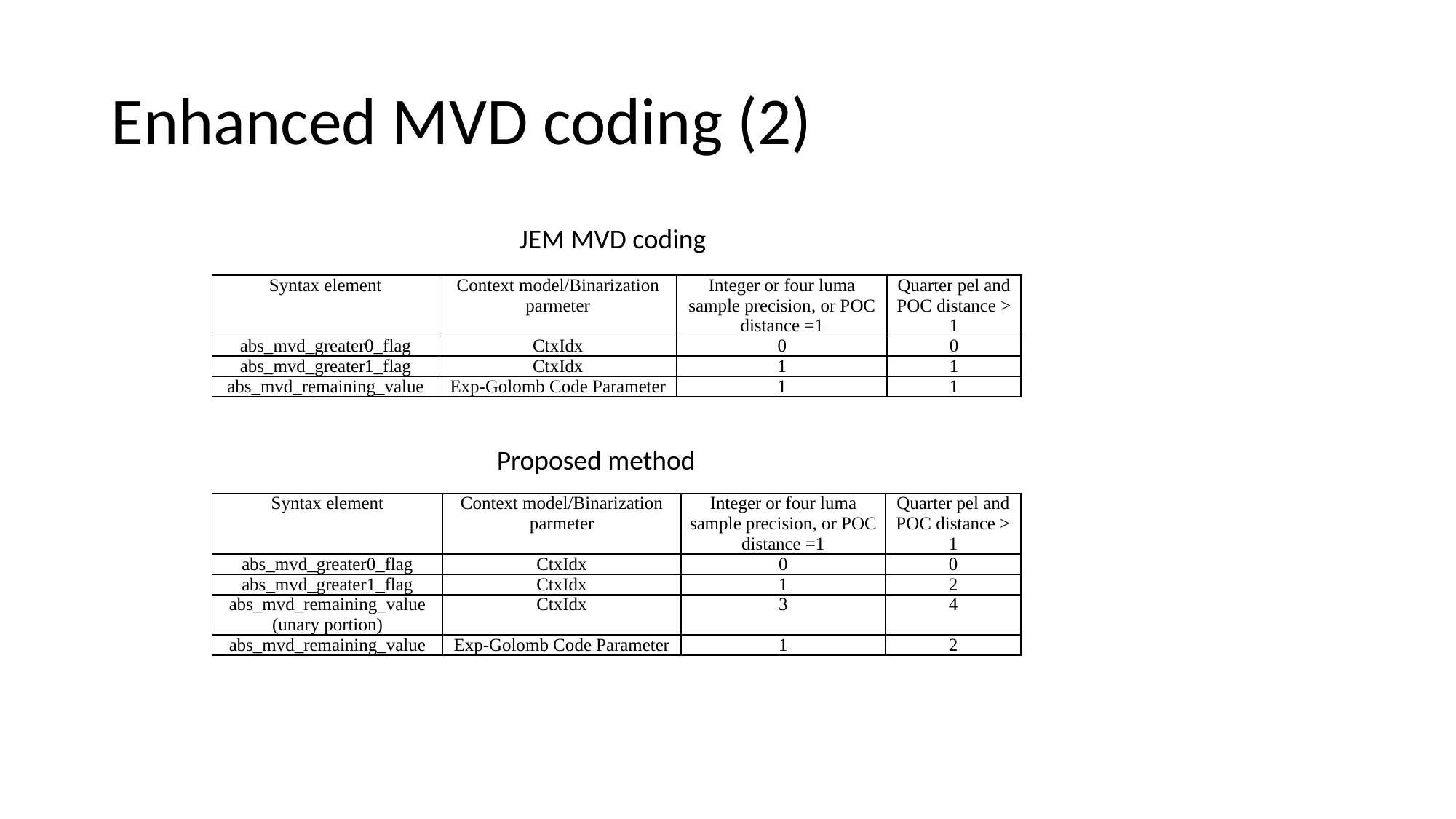

# Enhanced MVD coding (2)
JEM MVD coding
| Syntax element | Context model/Binarization parmeter | Integer or four luma sample precision, or POC distance =1 | Quarter pel and POC distance > 1 |
| --- | --- | --- | --- |
| abs\_mvd\_greater0\_flag | CtxIdx | 0 | 0 |
| abs\_mvd\_greater1\_flag | CtxIdx | 1 | 1 |
| abs\_mvd\_remaining\_value | Exp-Golomb Code Parameter | 1 | 1 |
Proposed method
| Syntax element | Context model/Binarization parmeter | Integer or four luma sample precision, or POC distance =1 | Quarter pel and POC distance > 1 |
| --- | --- | --- | --- |
| abs\_mvd\_greater0\_flag | CtxIdx | 0 | 0 |
| abs\_mvd\_greater1\_flag | CtxIdx | 1 | 2 |
| abs\_mvd\_remaining\_value (unary portion) | CtxIdx | 3 | 4 |
| abs\_mvd\_remaining\_value | Exp-Golomb Code Parameter | 1 | 2 |